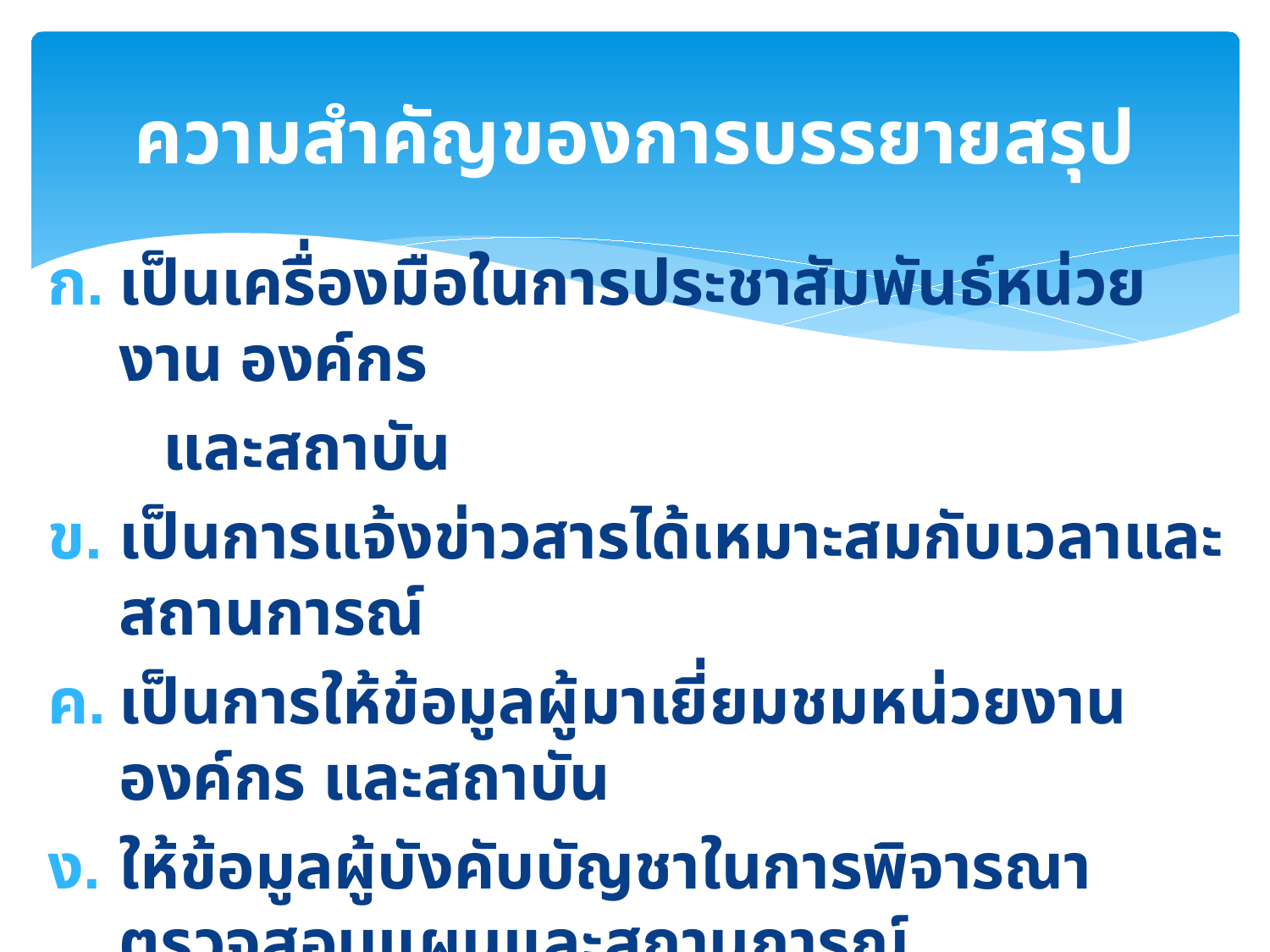

# ความสำคัญของการบรรยายสรุป
เป็นเครื่องมือในการประชาสัมพันธ์หน่วยงาน องค์กร
       และสถาบัน
เป็นการแจ้งข่าวสารได้เหมาะสมกับเวลาและสถานการณ์
เป็นการให้ข้อมูลผู้มาเยี่ยมชมหน่วยงานองค์กร และสถาบัน
ให้ข้อมูลผู้บังคับบัญชาในการพิจารณาตรวจสอบแผนและสถานการณ์
ให้ข้อมูลประธานในที่ประชุมได้กระชับในระยะเวลาอันสั้น